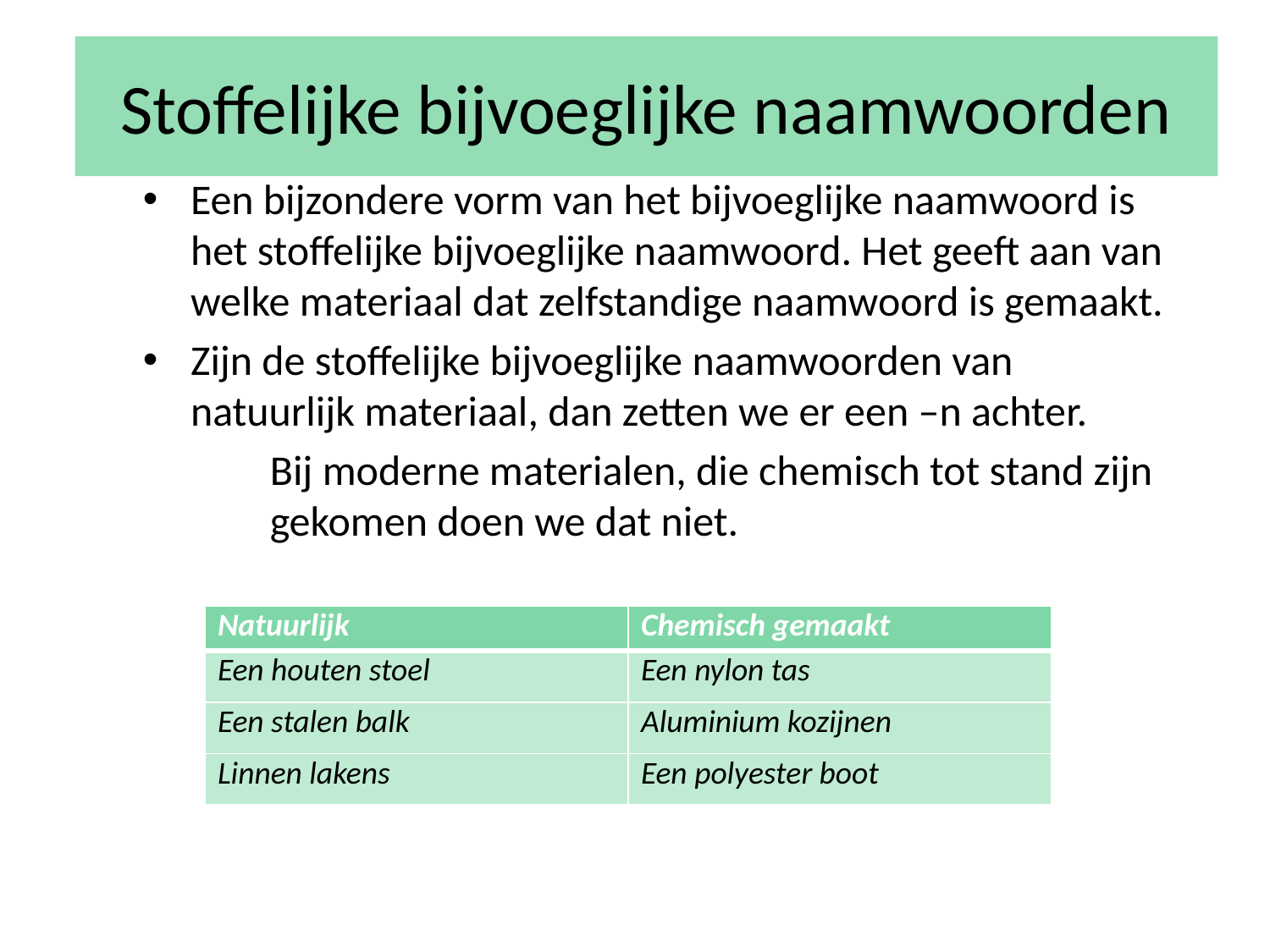

# Stoffelijke bijvoeglijke naamwoorden
Een bijzondere vorm van het bijvoeglijke naamwoord is het stoffelijke bijvoeglijke naamwoord. Het geeft aan van welke materiaal dat zelfstandige naamwoord is gemaakt.
Zijn de stoffelijke bijvoeglijke naamwoorden van natuurlijk materiaal, dan zetten we er een –n achter.
      	Bij moderne materialen, die chemisch tot stand zijn 	gekomen doen we dat niet.

| Natuurlijk | Chemisch gemaakt |
| --- | --- |
| Een houten stoel | Een nylon tas |
| Een stalen balk | Aluminium kozijnen |
| Linnen lakens | Een polyester boot |